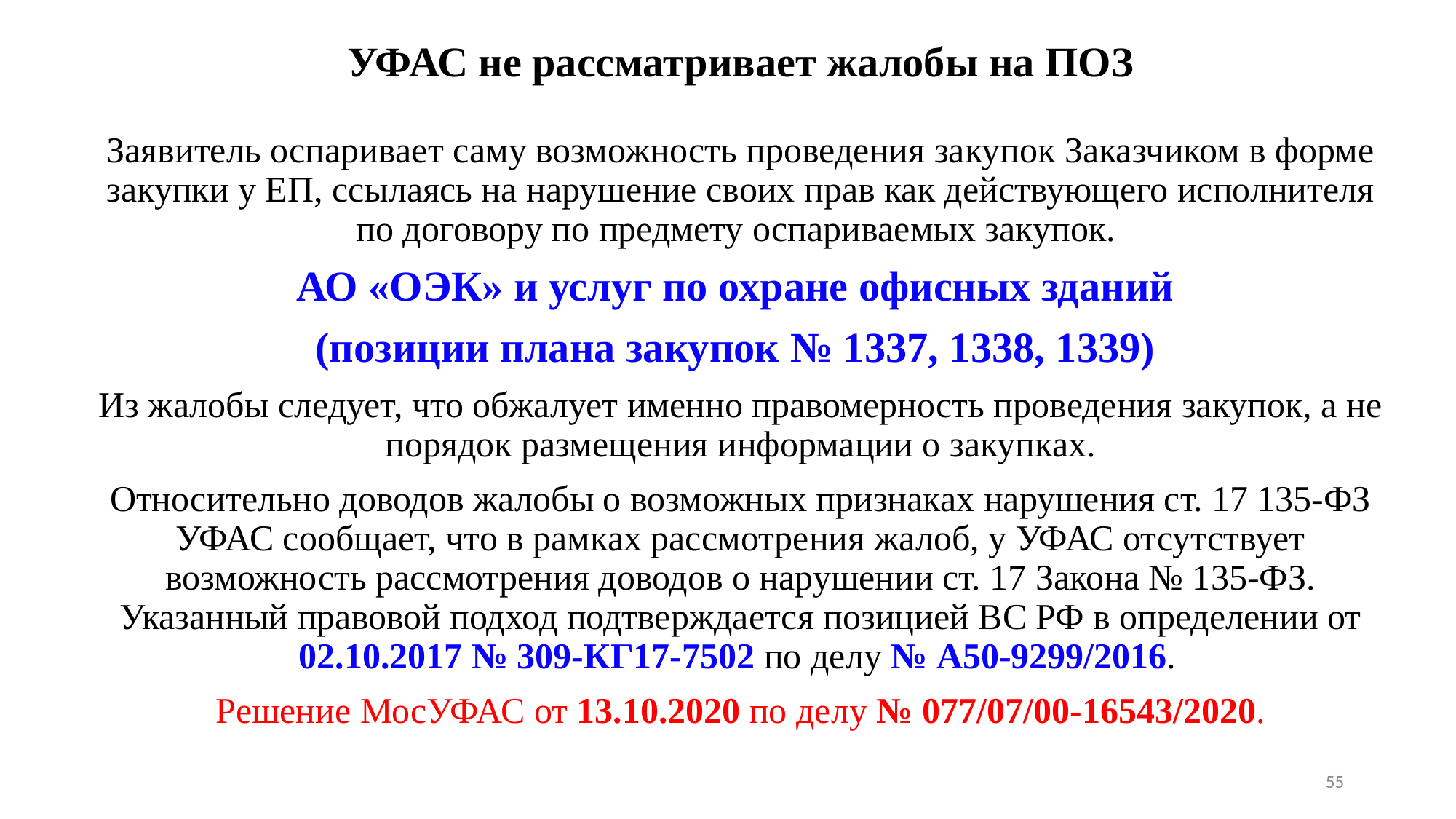

# УФАС не рассматривает жалобы на ПОЗ
Заявитель оспаривает саму возможность проведения закупок Заказчиком в форме закупки у ЕП, ссылаясь на нарушение своих прав как действующего исполнителя по договору по предмету оспариваемых закупок.
АО «ОЭК» и услуг по охране офисных зданий
(позиции плана закупок № 1337, 1338, 1339)
Из жалобы следует, что обжалует именно правомерность проведения закупок, а не порядок размещения информации о закупках.
Относительно доводов жалобы о возможных признаках нарушения ст. 17 135-ФЗ УФАС сообщает, что в рамках рассмотрения жалоб, у УФАС отсутствует возможность рассмотрения доводов о нарушении ст. 17 Закона № 135-ФЗ. Указанный правовой подход подтверждается позицией ВС РФ в определении от 02.10.2017 № 309-КГ17-7502 по делу № А50-9299/2016.
Решение МосУФАС от 13.10.2020 по делу № 077/07/00-16543/2020.

55